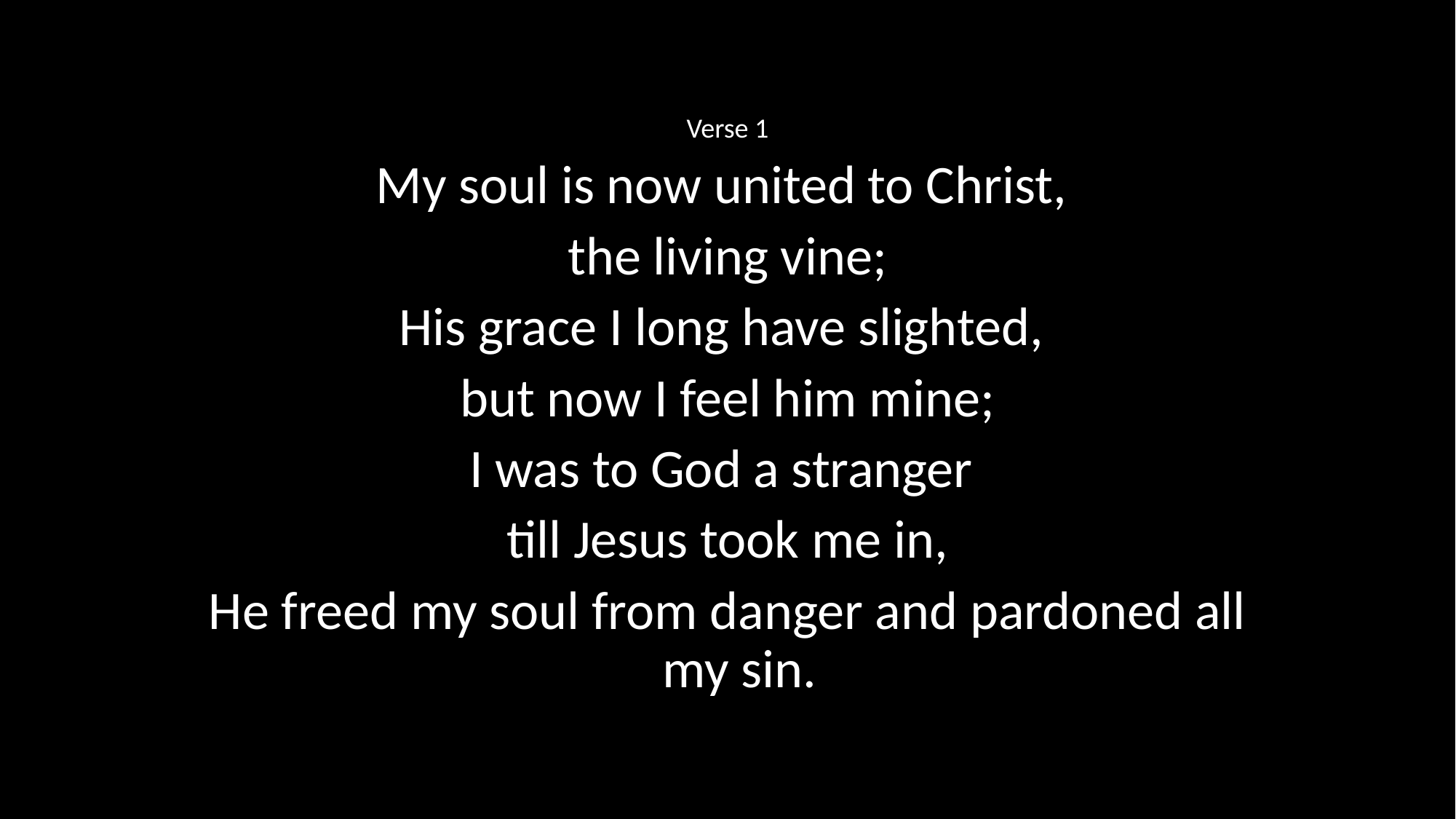

Verse 1
My soul is now united to Christ,
the living vine;
His grace I long have slighted,
but now I feel him mine;
I was to God a stranger
till Jesus took me in,
He freed my soul from danger and pardoned all my sin.